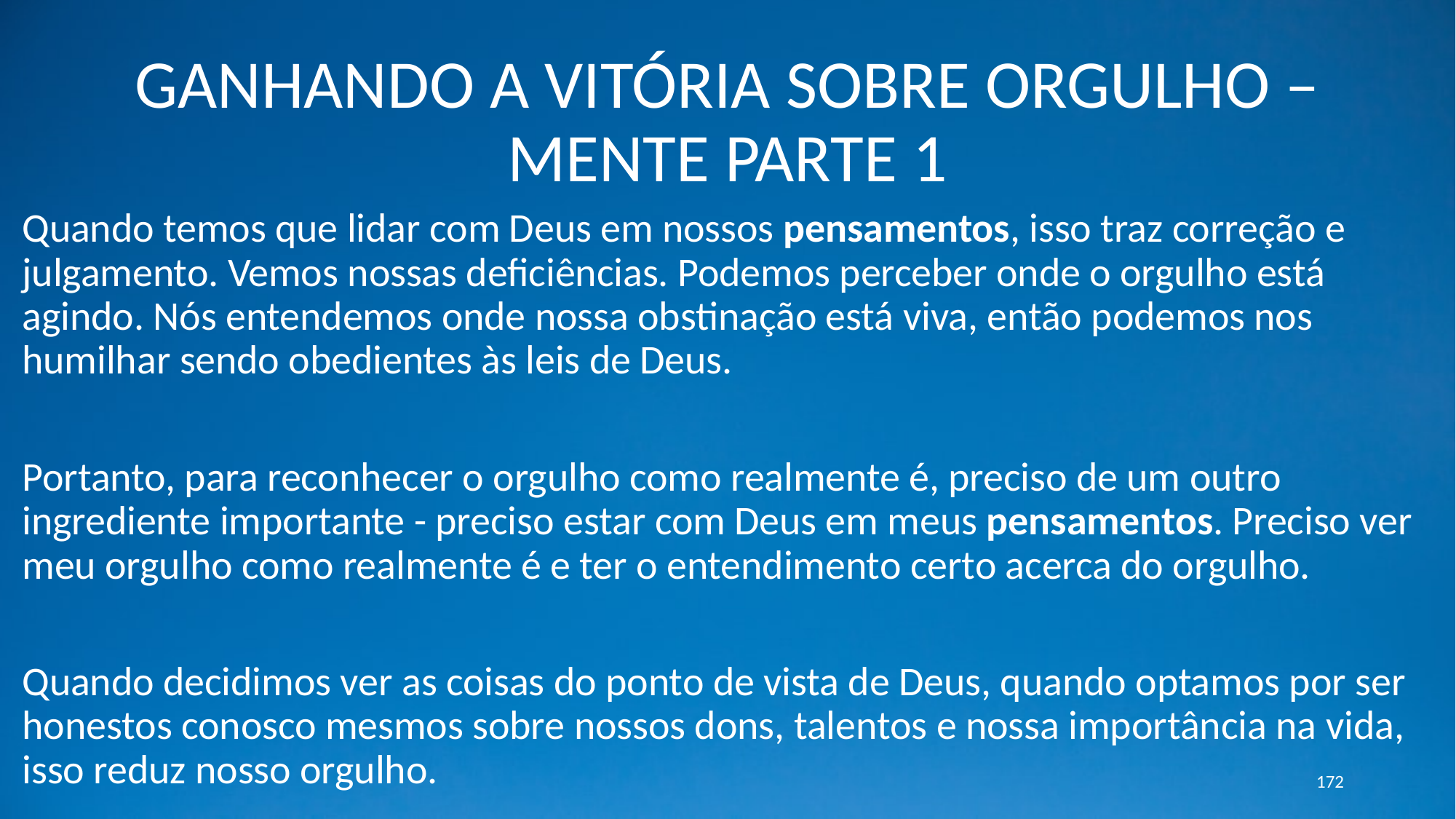

# GANHANDO A VITÓRIA SOBRE ORGULHO – MENTE PARTE 1
Quando temos que lidar com Deus em nossos pensamentos, isso traz correção e julgamento. Vemos nossas deficiências. Podemos perceber onde o orgulho está agindo. Nós entendemos onde nossa obstinação está viva, então podemos nos humilhar sendo obedientes às leis de Deus.

Portanto, para reconhecer o orgulho como realmente é, preciso de um outro ingrediente importante - preciso estar com Deus em meus pensamentos. Preciso ver meu orgulho como realmente é e ter o entendimento certo acerca do orgulho.

Quando decidimos ver as coisas do ponto de vista de Deus, quando optamos por ser honestos conosco mesmos sobre nossos dons, talentos e nossa importância na vida, isso reduz nosso orgulho.

172